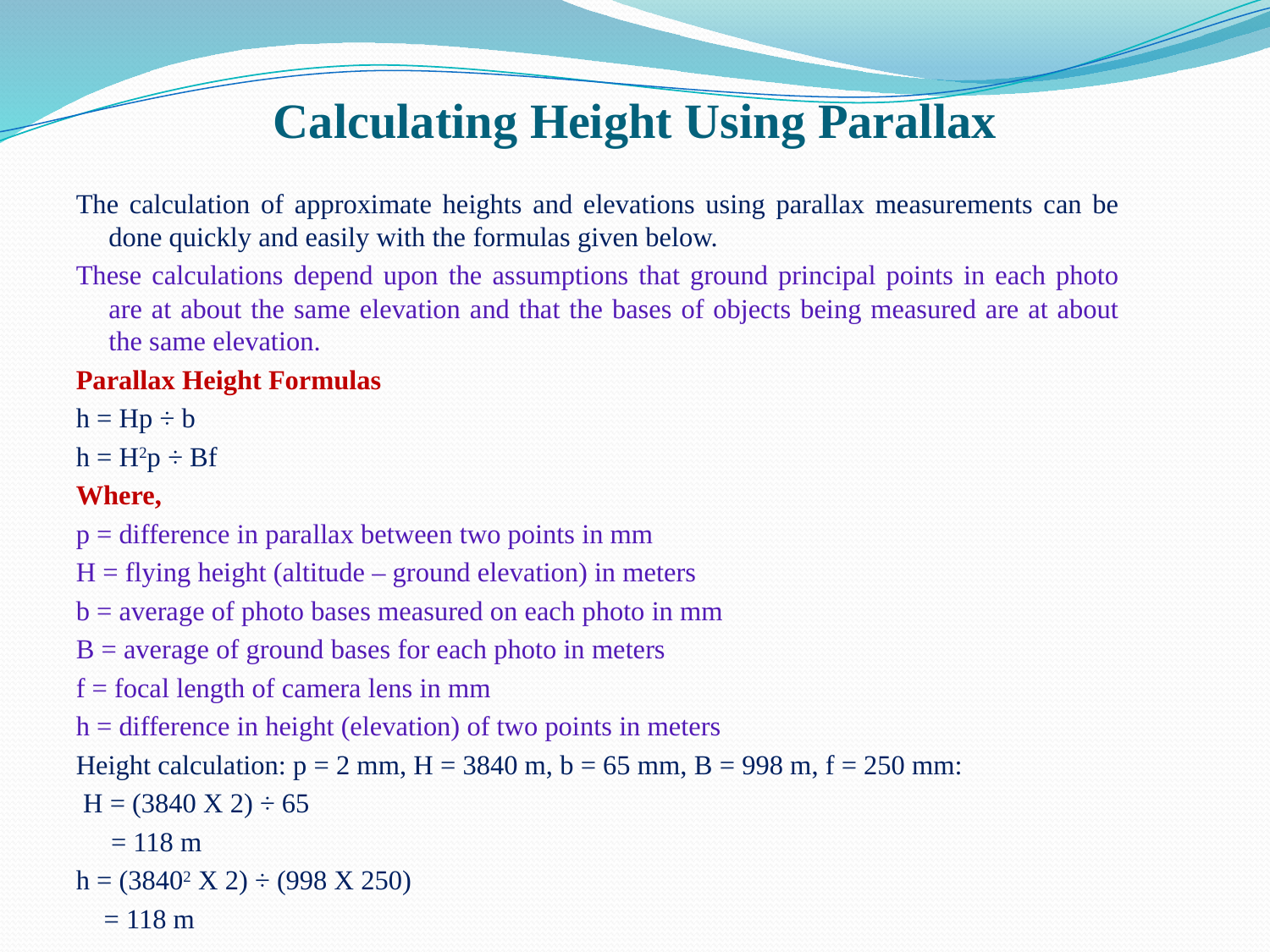

# Calculating Height Using Parallax
The calculation of approximate heights and elevations using parallax measurements can be done quickly and easily with the formulas given below.
These calculations depend upon the assumptions that ground principal points in each photo are at about the same elevation and that the bases of objects being measured are at about the same elevation.
Parallax Height Formulas
h = Hp ÷ b
h = H2p ÷ Bf
Where,
p = difference in parallax between two points in mm
H = flying height (altitude – ground elevation) in meters
b = average of photo bases measured on each photo in mm
B = average of ground bases for each photo in meters
f = focal length of camera lens in mm
h = difference in height (elevation) of two points in meters
Height calculation: p = 2 mm, H = 3840 m, b = 65 mm, B = 998 m, f = 250 mm:
 H = (3840 X 2) ÷ 65
     = 118 m
h = (38402 X 2) ÷ (998 X 250)
    = 118 m